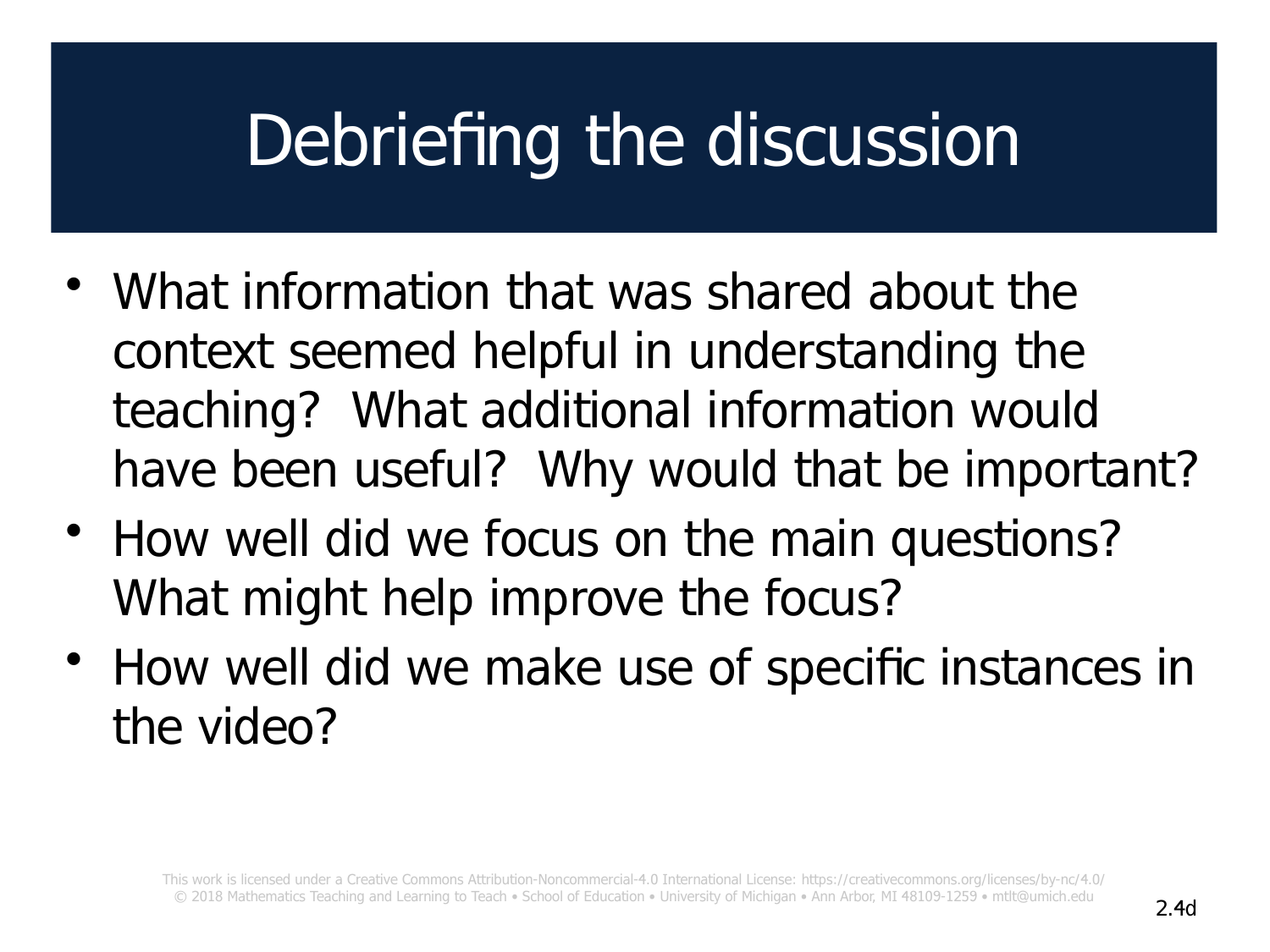

# Debriefing the discussion
What information that was shared about the context seemed helpful in understanding the teaching?  What additional information would have been useful?  Why would that be important?
How well did we focus on the main questions?  What might help improve the focus?
How well did we make use of specific instances in the video?
This work is licensed under a Creative Commons Attribution-Noncommercial-4.0 International License: https://creativecommons.org/licenses/by-nc/4.0/
© 2018 Mathematics Teaching and Learning to Teach • School of Education • University of Michigan • Ann Arbor, MI 48109-1259 • mtlt@umich.edu
2.4d